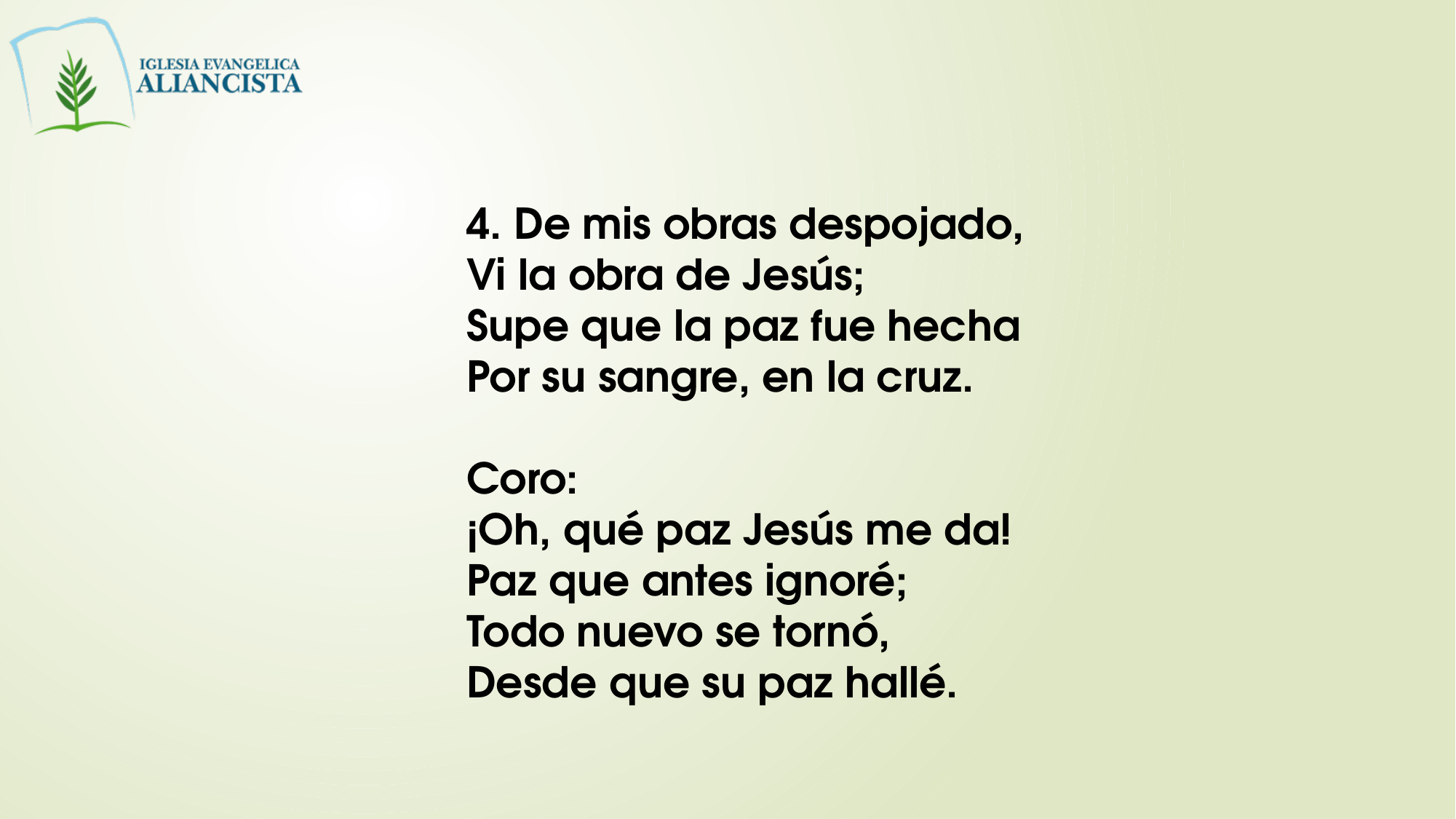

4. De mis obras despojado,
Vi la obra de Jesús;
Supe que la paz fue hecha
Por su sangre, en la cruz.

Coro:
¡Oh, qué paz Jesús me da!
Paz que antes ignoré;
Todo nuevo se tornó,
Desde que su paz hallé.